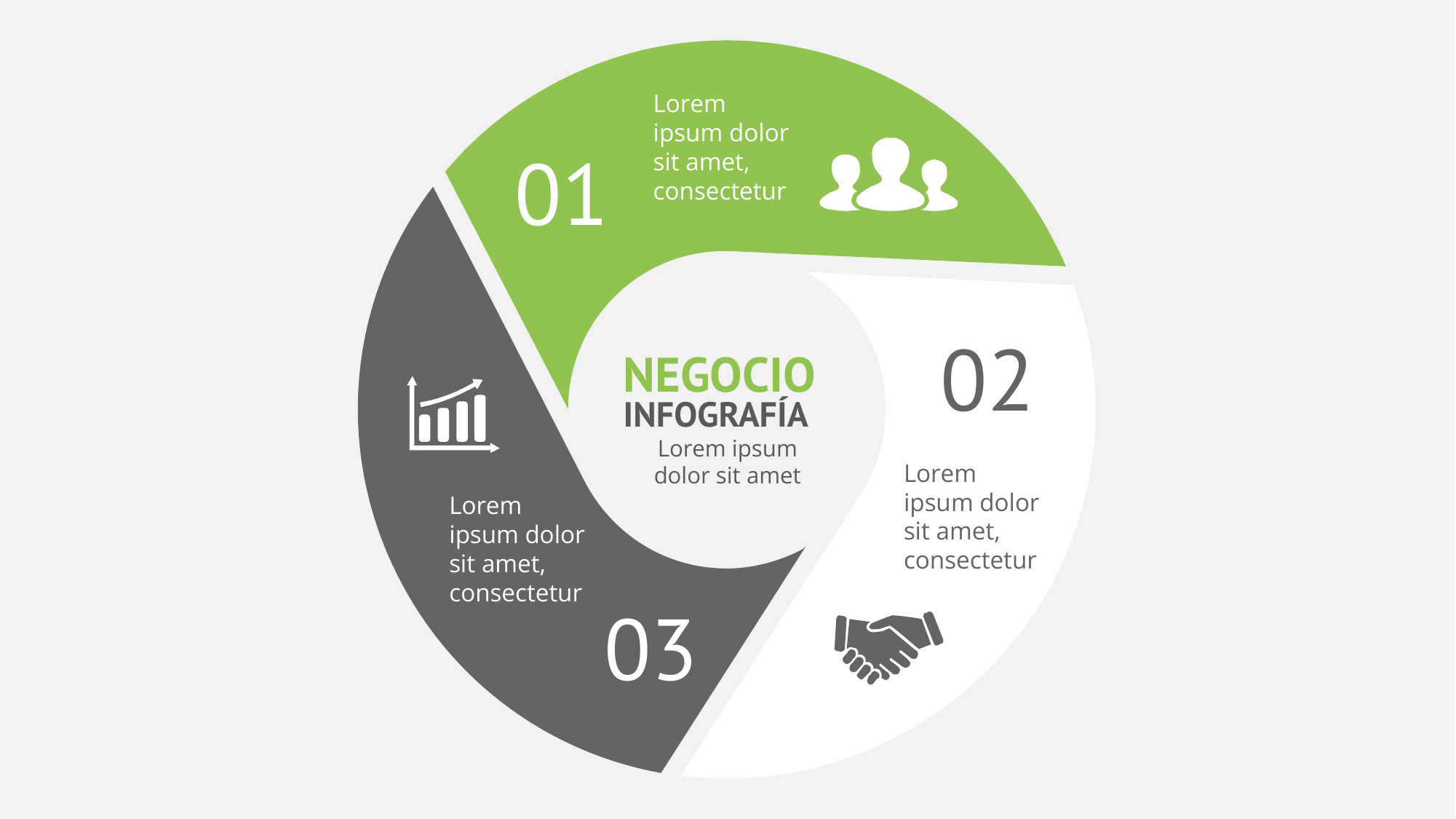

Lorem ipsum dolor sit amet, consectetur

01

02
NEGOCIO

INFOGRAFÍA
Lorem ipsum dolor sit amet
Lorem ipsum dolor sit amet, consectetur
Lorem ipsum dolor sit amet, consectetur

03